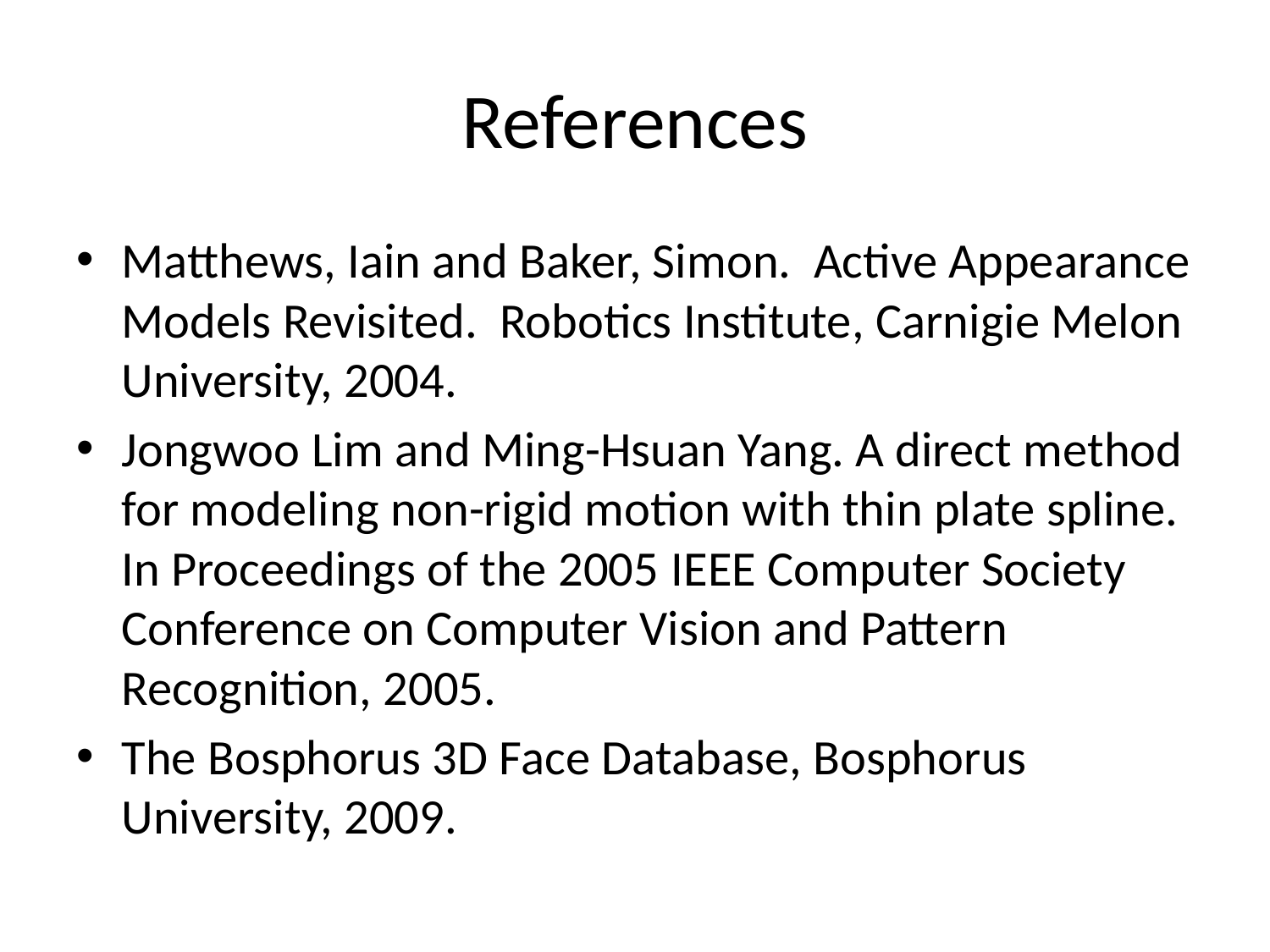

# References
Matthews, Iain and Baker, Simon.  Active Appearance Models Revisited.  Robotics Institute, Carnigie Melon University, 2004.
Jongwoo Lim and Ming-Hsuan Yang. A direct method for modeling non-rigid motion with thin plate spline. In Proceedings of the 2005 IEEE Computer Society Conference on Computer Vision and Pattern Recognition, 2005.
The Bosphorus 3D Face Database, Bosphorus University, 2009.